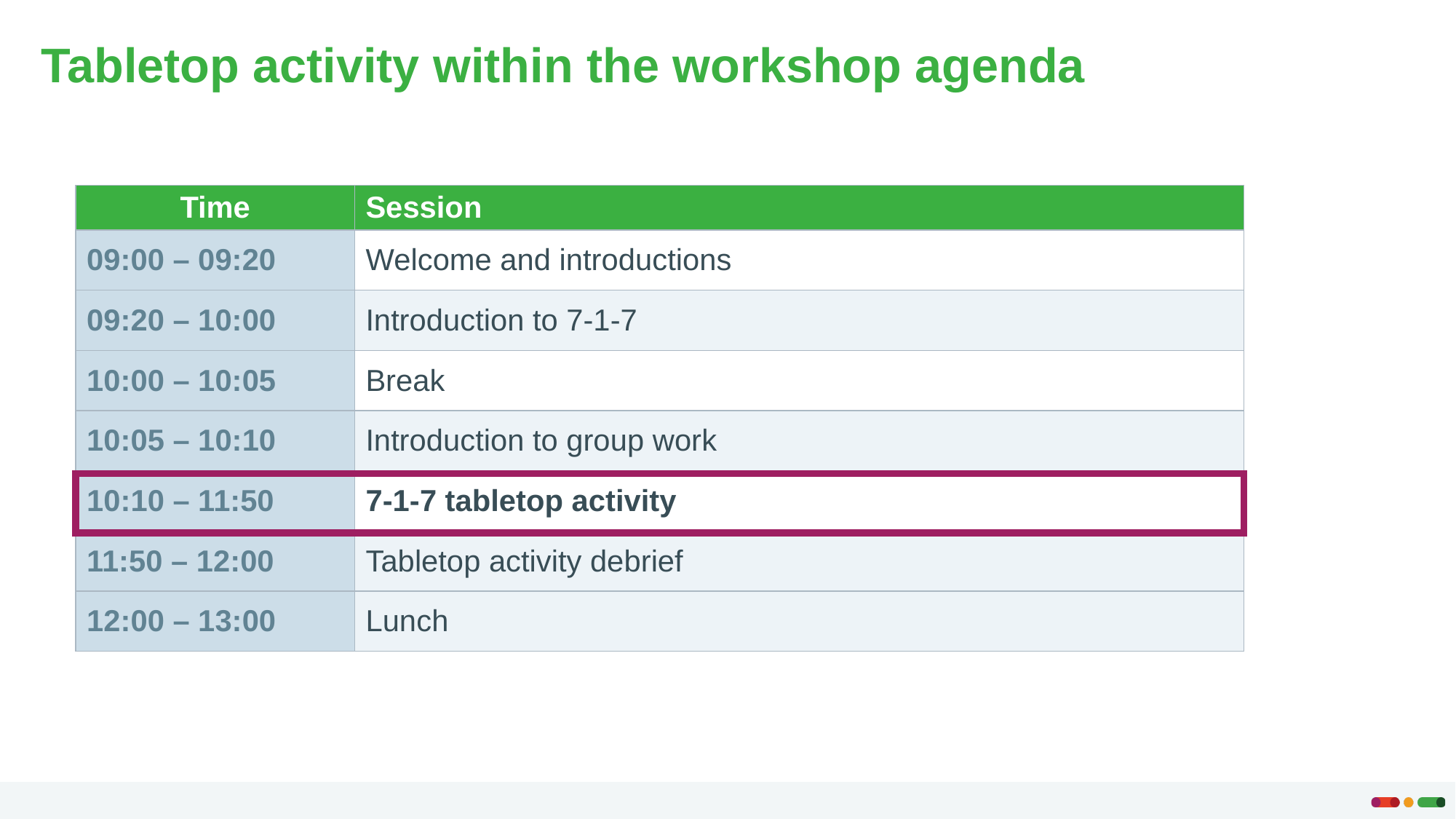

# Tabletop activity within the workshop agenda
| Time | Session |
| --- | --- |
| 09:00 – 09:20 | Welcome and introductions |
| 09:20 – 10:00 | Introduction to 7-1-7 |
| 10:00 – 10:05 | Break |
| 10:05 – 10:10 | Introduction to group work |
| 10:10 – 11:50 | 7-1-7 tabletop activity |
| 11:50 – 12:00 | Tabletop activity debrief |
| 12:00 – 13:00 | Lunch |